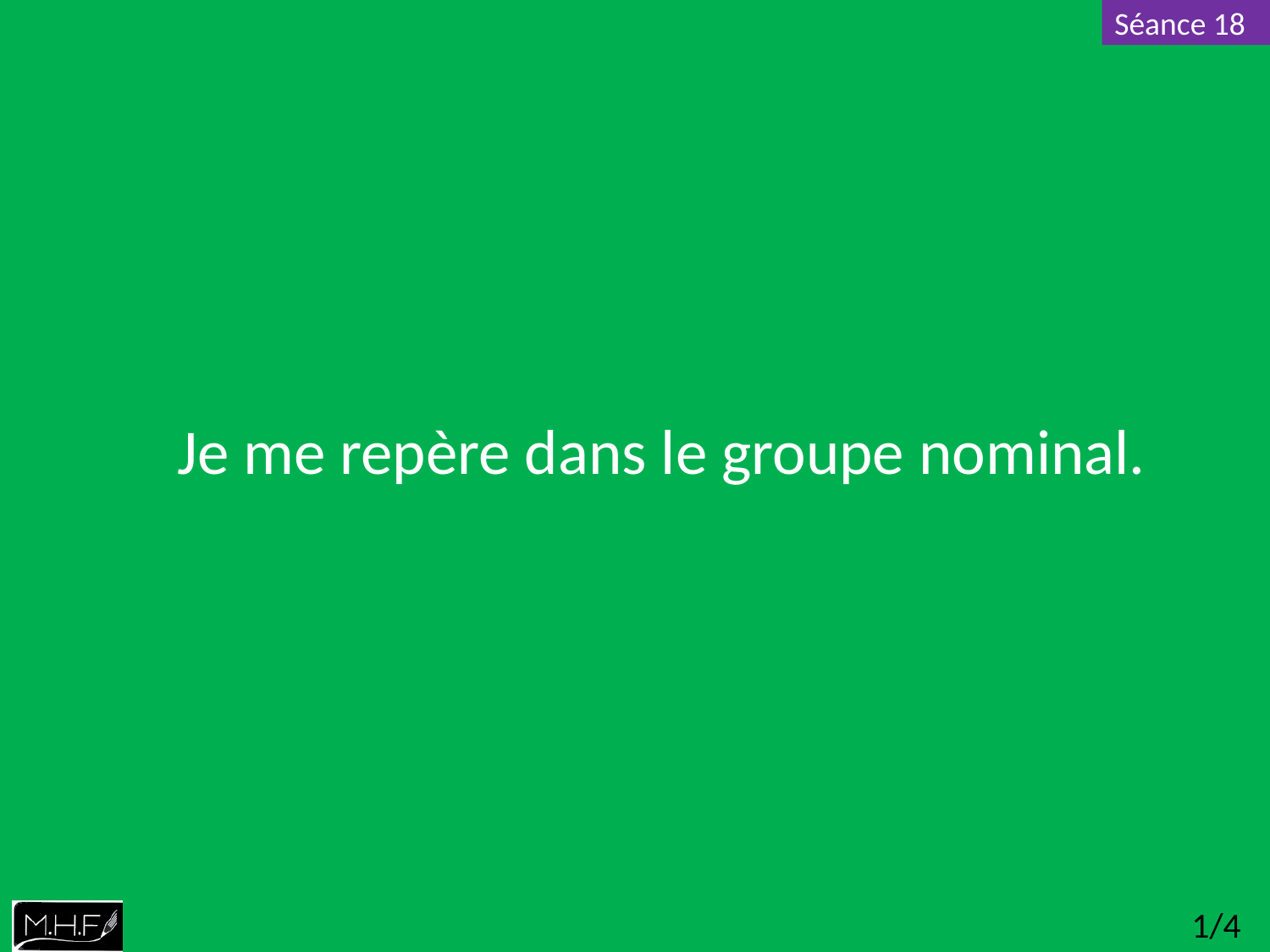

Je me repère dans le groupe nominal.
1/4